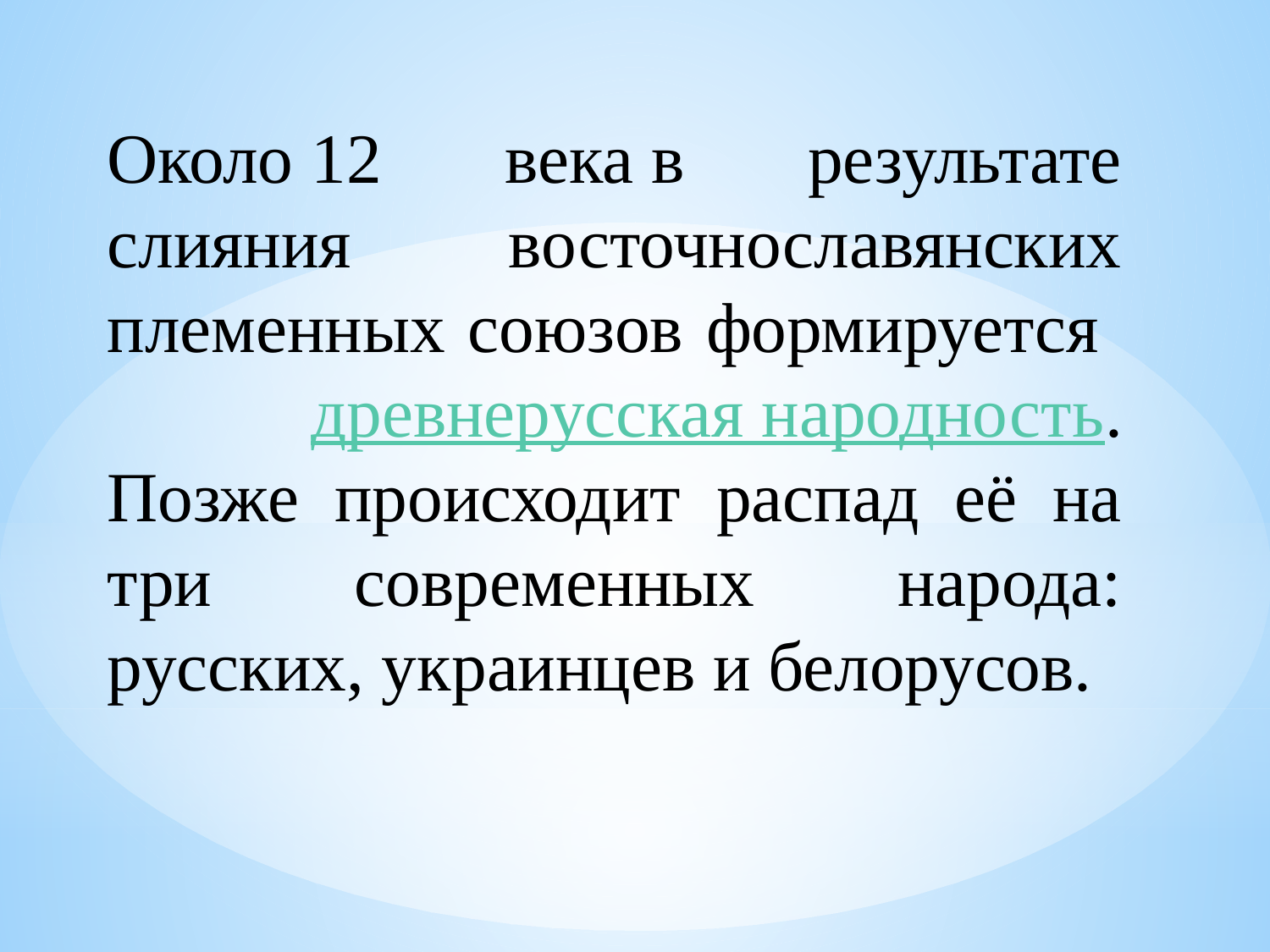

Около 12 века в результате слияния восточнославянских племенных союзов формируется             древнерусская народность. Позже происходит распад её на три современных народа: русских, украинцев и белорусов.